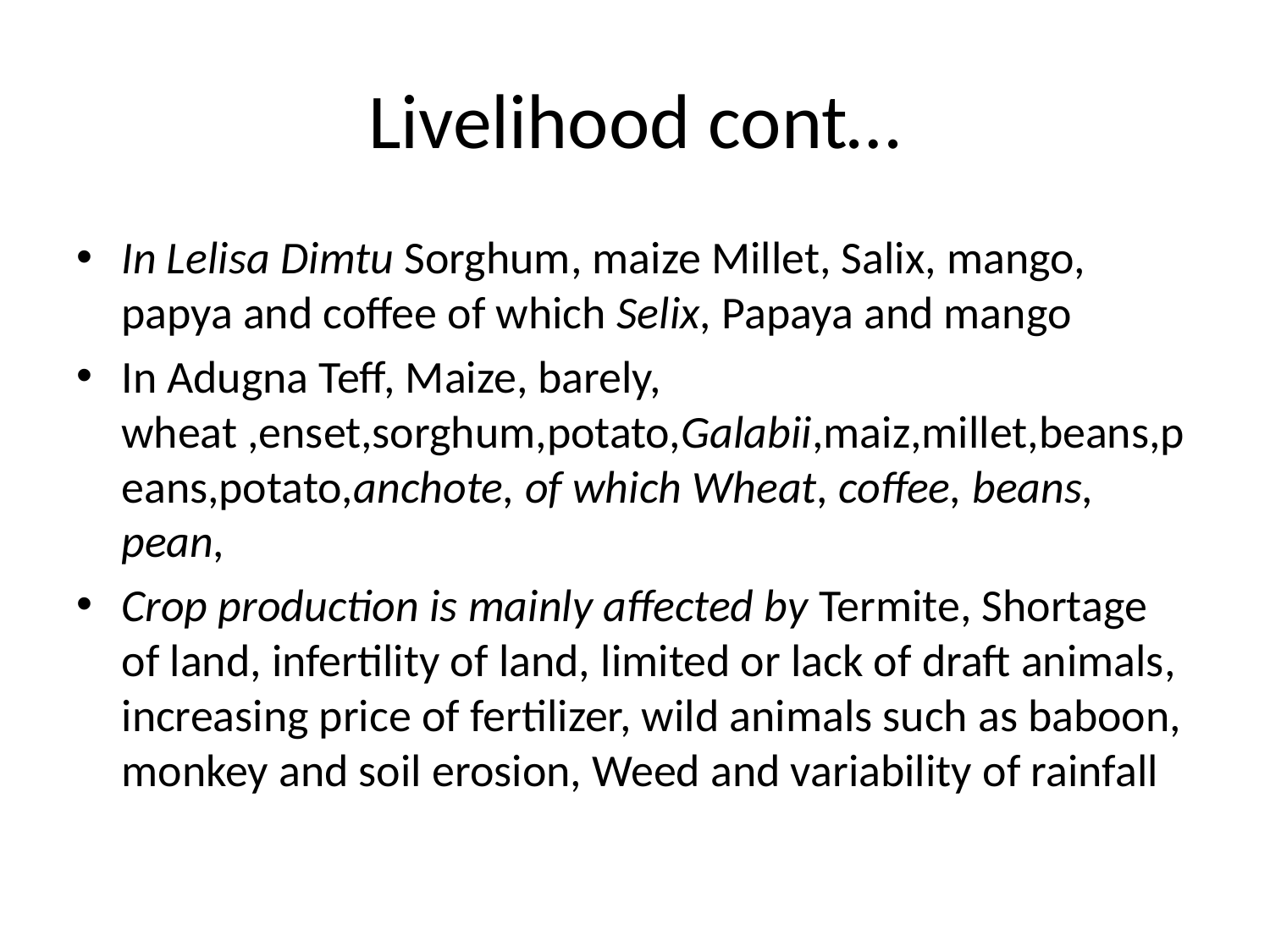

# Livelihood cont…
In Lelisa Dimtu Sorghum, maize Millet, Salix, mango, papya and coffee of which Selix, Papaya and mango
In Adugna Teff, Maize, barely, wheat ,enset,sorghum,potato,Galabii,maiz,millet,beans,peans,potato,anchote, of which Wheat, coffee, beans, pean,
Crop production is mainly affected by Termite, Shortage of land, infertility of land, limited or lack of draft animals, increasing price of fertilizer, wild animals such as baboon, monkey and soil erosion, Weed and variability of rainfall